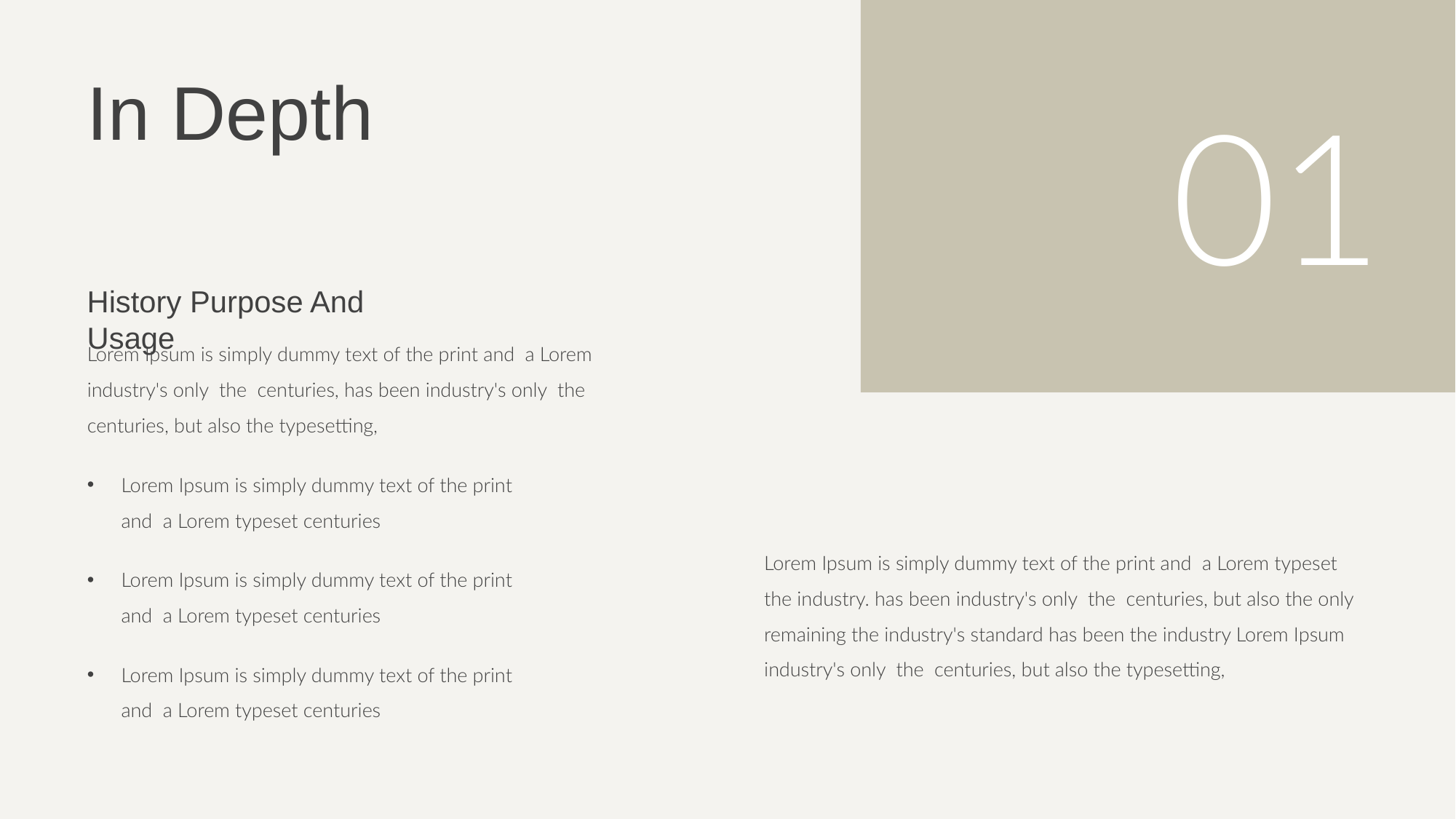

In Depth

01
History Purpose And Usage
Lorem Ipsum is simply dummy text of the print and  a Lorem
industry's only  the  centuries, has been industry's only  the  centuries, but also the typesetting,
Lorem Ipsum is simply dummy text of the print and  a Lorem typeset centuries
Lorem Ipsum is simply dummy text of the print and  a Lorem typeset
the industry. has been industry's only  the  centuries, but also the only
remaining the industry's standard has been the industry Lorem Ipsum
industry's only  the  centuries, but also the typesetting,
Lorem Ipsum is simply dummy text of the print and  a Lorem typeset centuries
Lorem Ipsum is simply dummy text of the print and  a Lorem typeset centuries